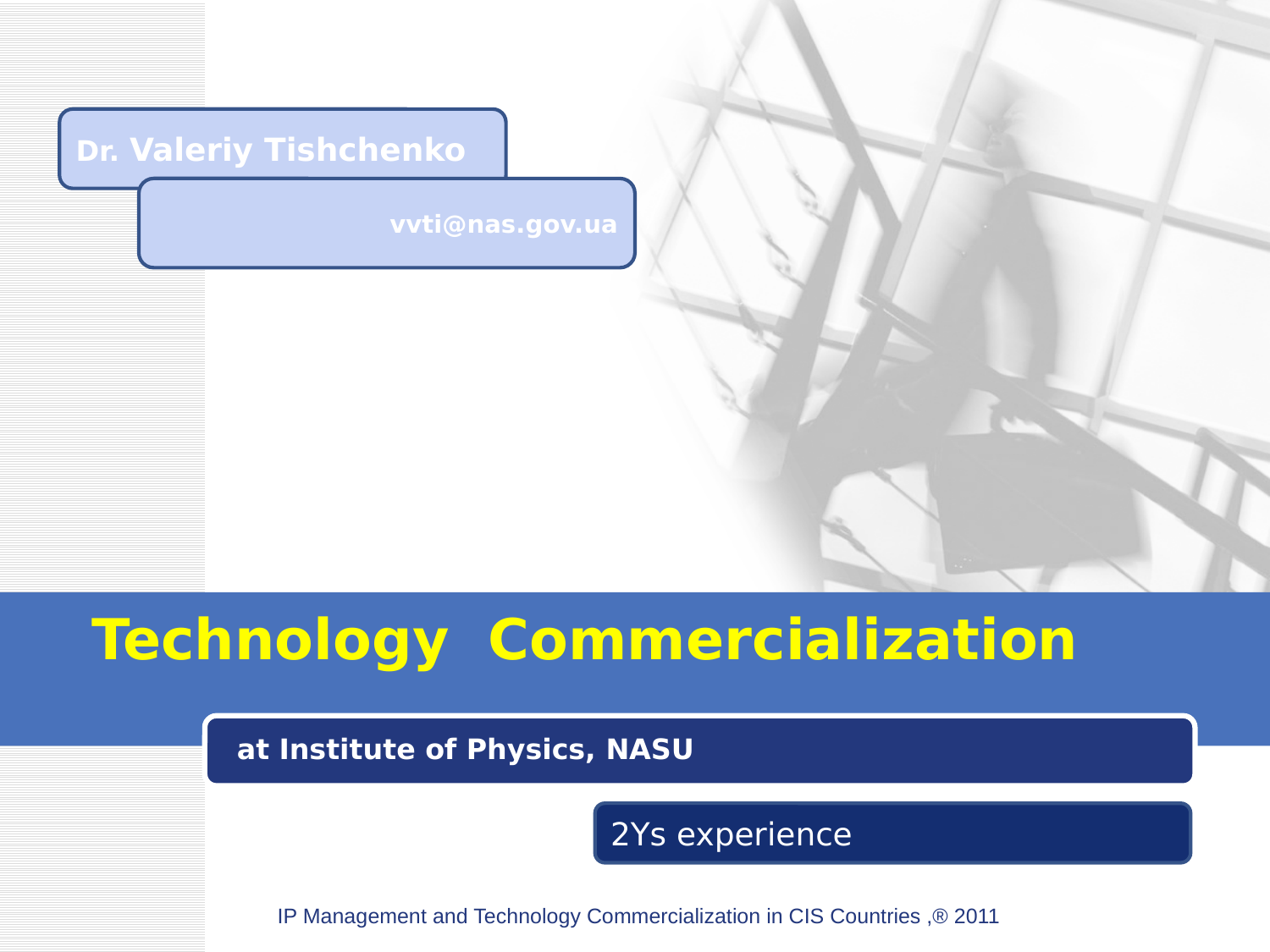

Dr. Valeriy Tishchenko
vvti@nas.gov.ua
# Technology  Commercialization
at Institute of Physics, NASU

2Ys experience

IP Management and Technology Commercialization in CIS Countries ,® 2011